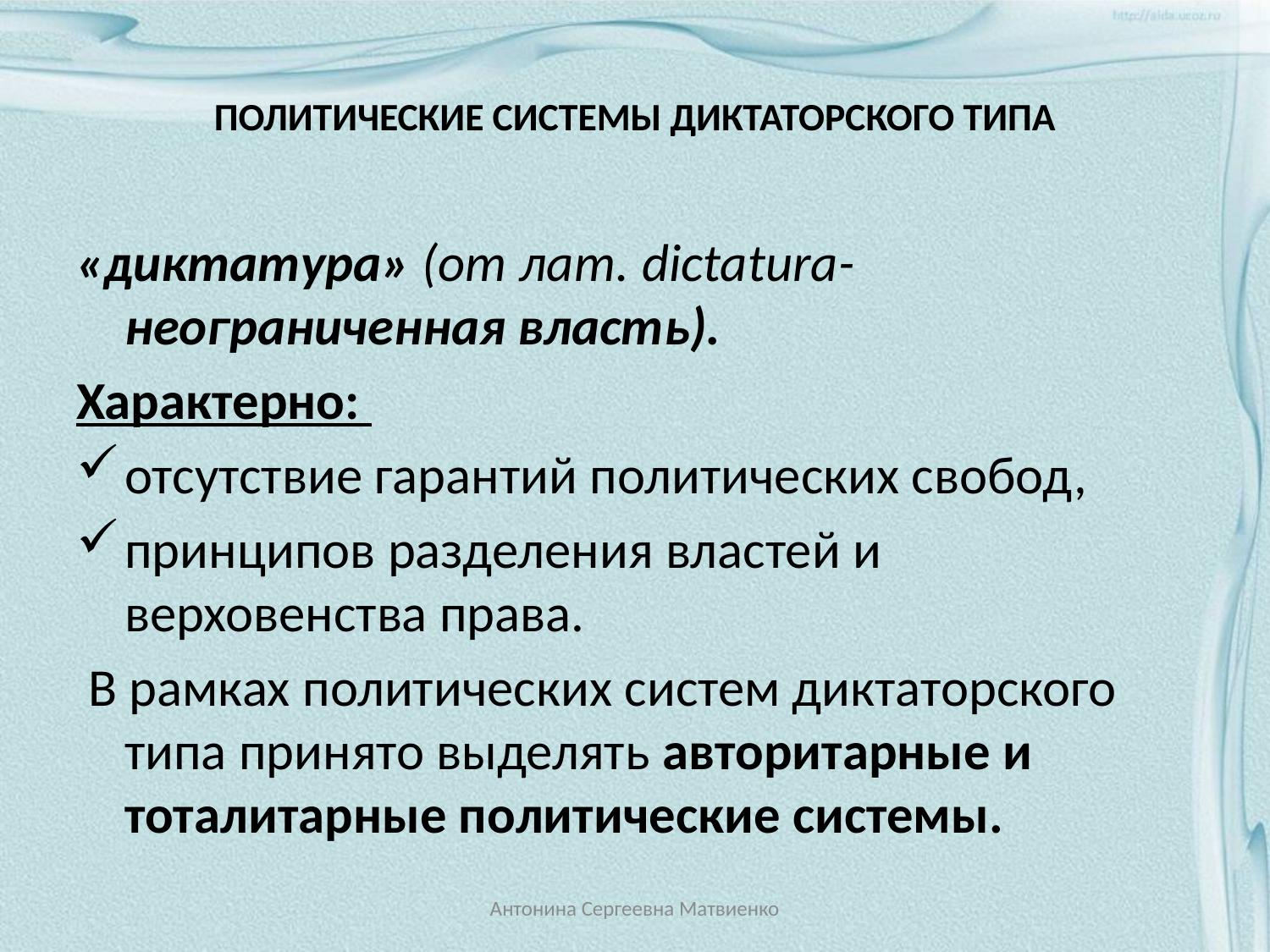

# ПОЛИТИЧЕСКИЕ СИСТЕМЫ ДИКТАТОРСКОГО ТИПА
«диктатура» (от лат. dictatura- неограниченная власть).
Характерно:
отсутствие гарантий политических свобод,
принципов разделения властей и верховенства права.
 В рамках политических систем диктаторского типа принято выделять авторитарные и тоталитарные политические системы.

Антонина Сергеевна Матвиенко